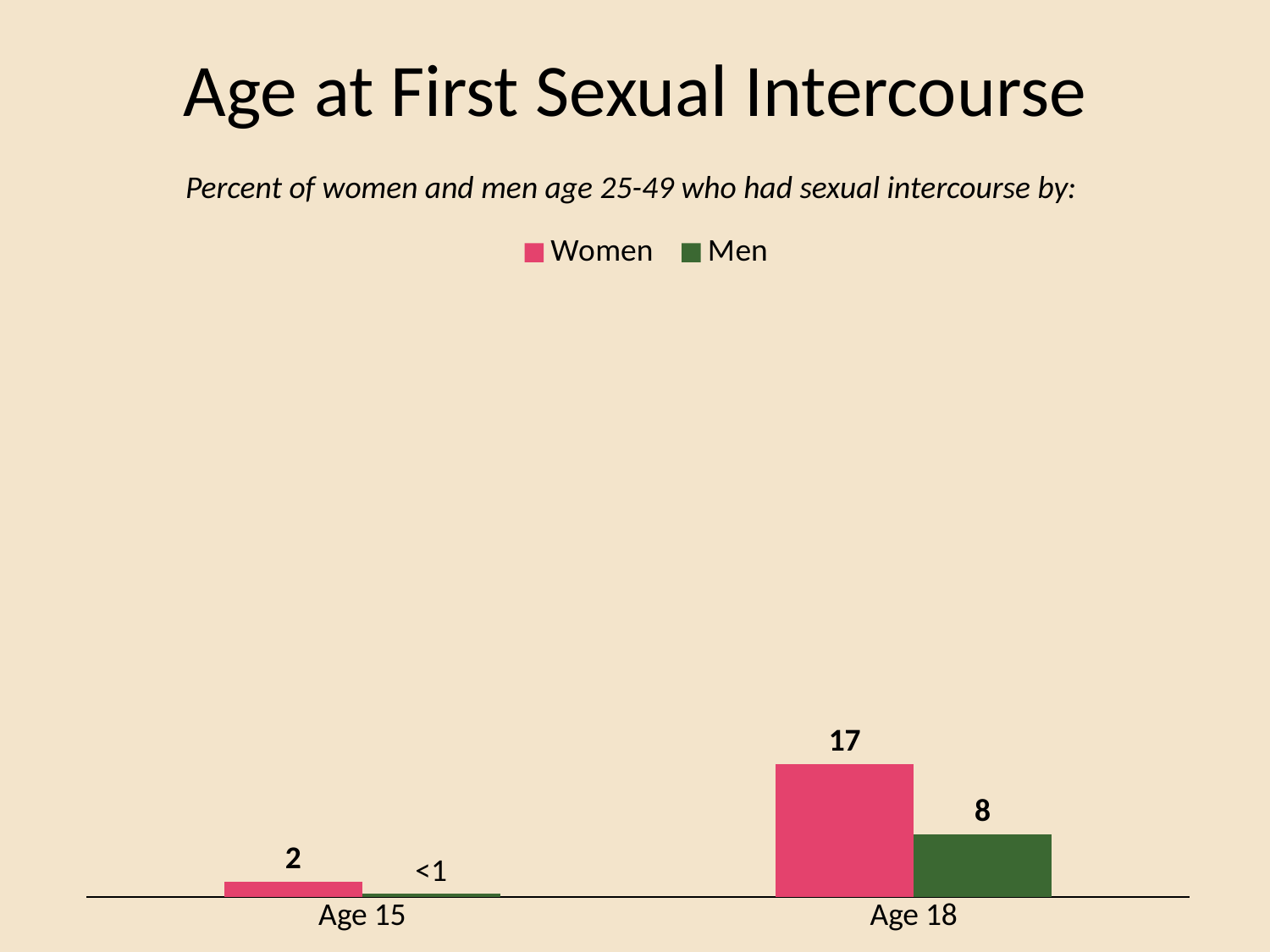

# Age at First Sexual Intercourse

### Chart

| Category | Women | Men |
|---|---|---|
| Age 15 | 2.0 | 0.4 |
| Age 18 | 17.0 | 8.0 |
Percent of women and men age 25-49 who had sexual intercourse by: